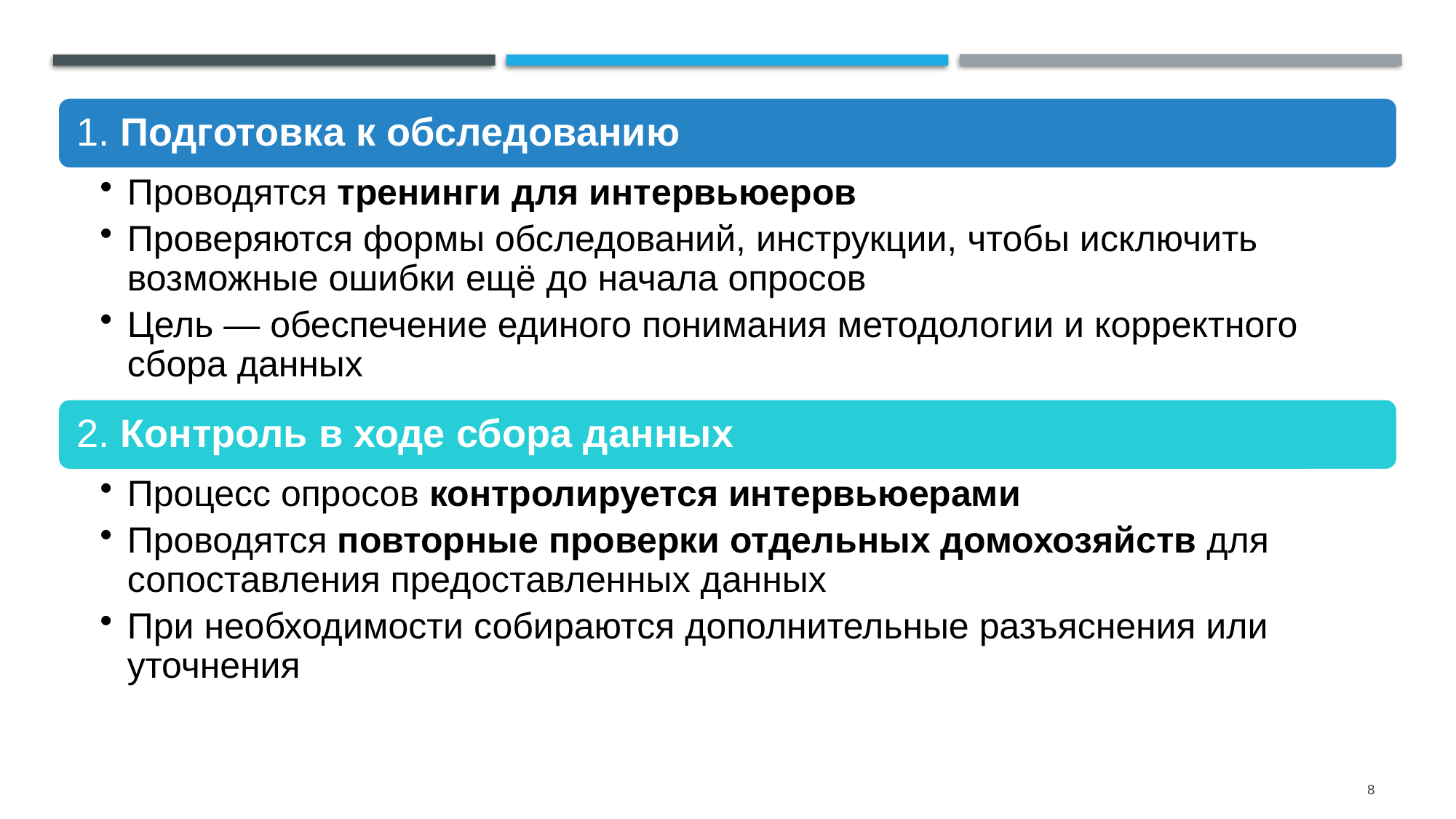

1. Подготовка к обследованию
Проводятся тренинги для интервьюеров
Проверяются формы обследований, инструкции, чтобы исключить возможные ошибки ещё до начала опросов
Цель — обеспечение единого понимания методологии и корректного сбора данных
2. Контроль в ходе сбора данных
Процесс опросов контролируется интервьюерами
Проводятся повторные проверки отдельных домохозяйств для сопоставления предоставленных данных
При необходимости собираются дополнительные разъяснения или уточнения
8